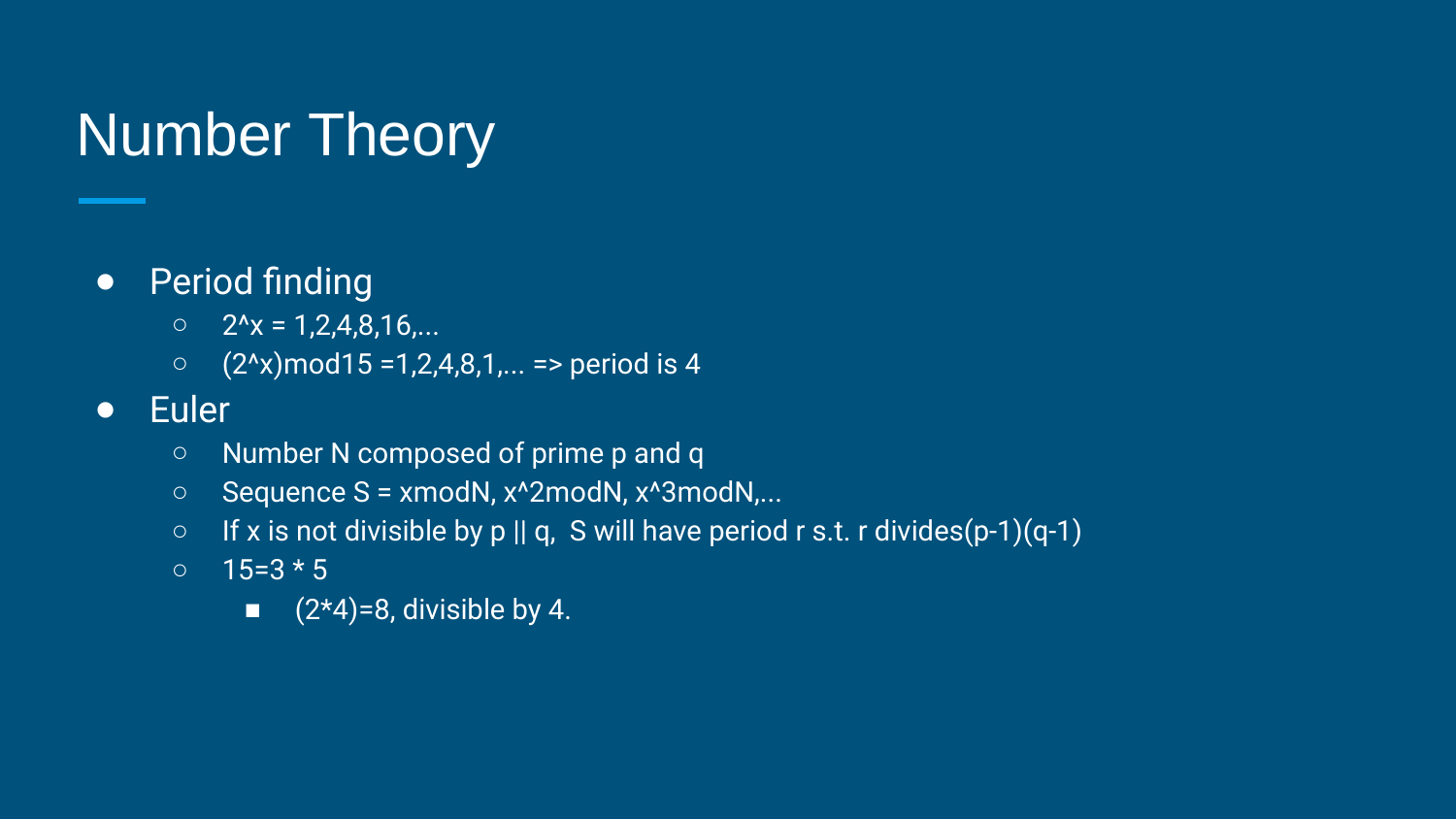

# Number Theory
Period finding
2^x = 1,2,4,8,16,...
(2^x)mod15 =1,2,4,8,1,... => period is 4
Euler
Number N composed of prime p and q
Sequence S = xmodN, x^2modN, x^3modN,...
If x is not divisible by p || q,  S will have period r s.t. r divides(p-1)(q-1)
15=3 * 5
(2*4)=8, divisible by 4.